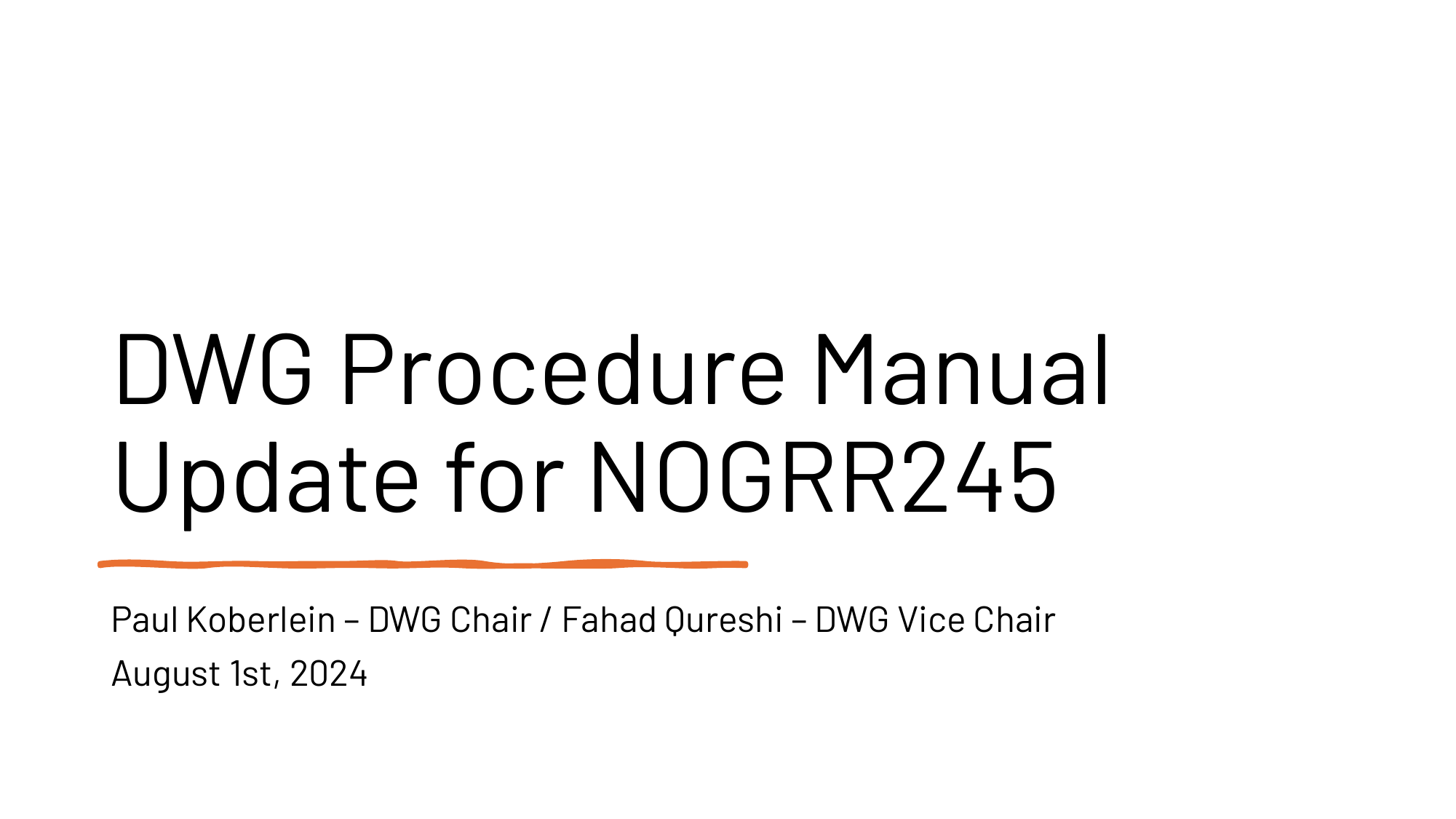

# DWG Procedure Manual Update for NOGRR245

Paul Koberlein – DWG Chair / Fahad Qureshi – DWG Vice Chair
August 1st, 2024